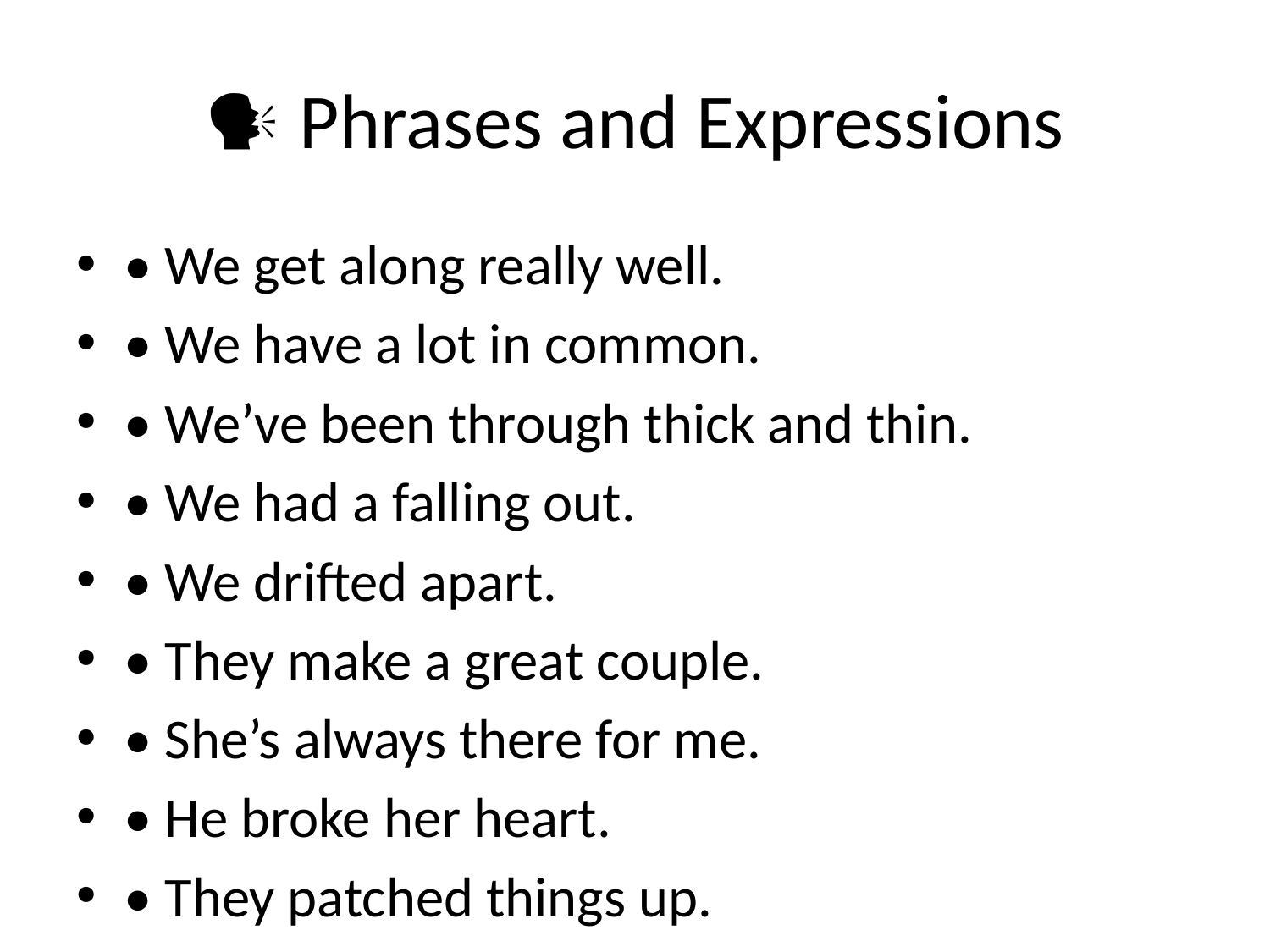

# 🗣️ Phrases and Expressions
• We get along really well.
• We have a lot in common.
• We’ve been through thick and thin.
• We had a falling out.
• We drifted apart.
• They make a great couple.
• She’s always there for me.
• He broke her heart.
• They patched things up.